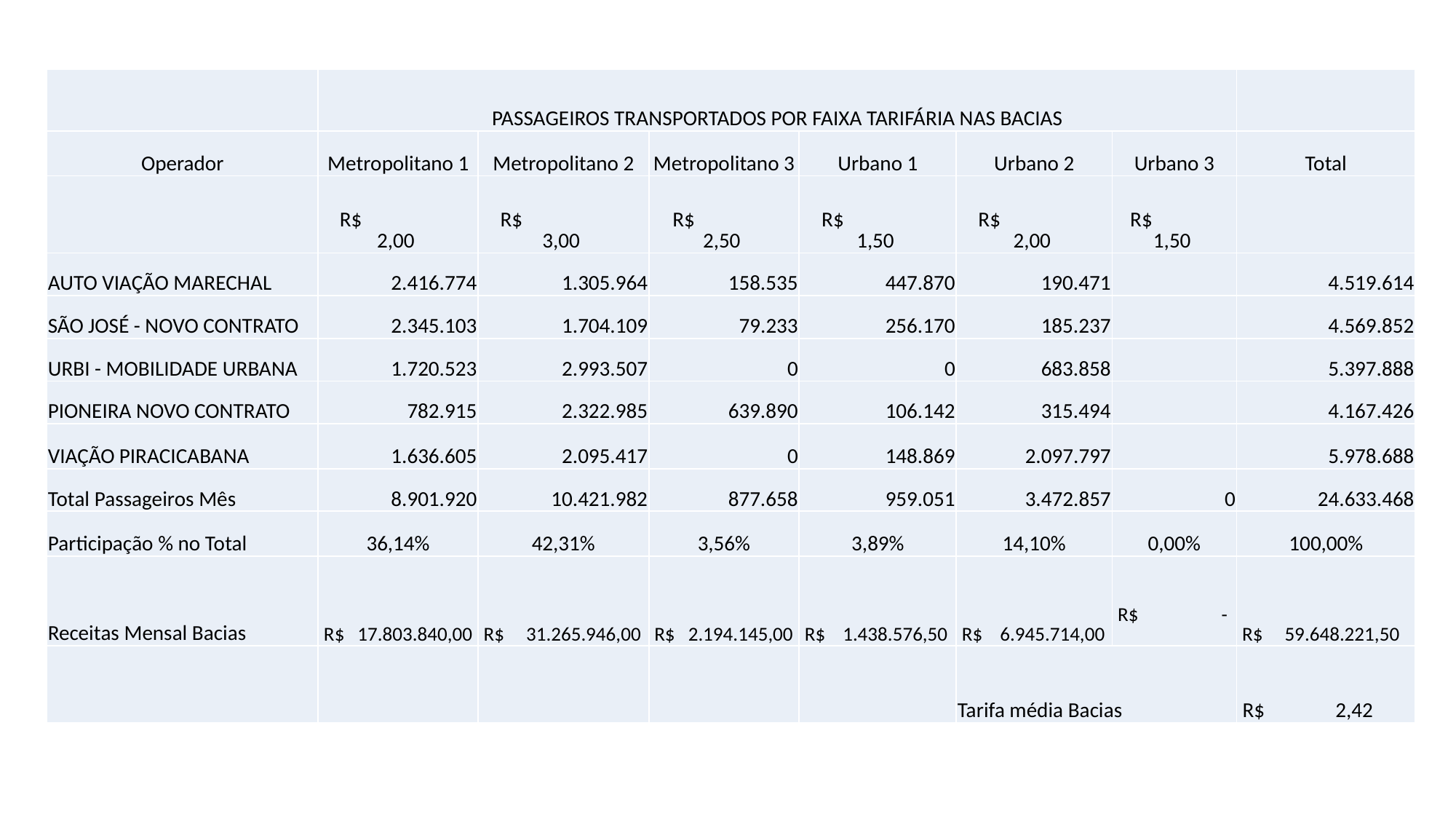

|  | PASSAGEIROS TRANSPORTADOS POR FAIXA TARIFÁRIA NAS BACIAS |  |  |  |  |  |  |
| --- | --- | --- | --- | --- | --- | --- | --- |
| Operador | Metropolitano 1 | Metropolitano 2 | Metropolitano 3 | Urbano 1 | Urbano 2 | Urbano 3 | Total |
|  | R$ 2,00 | R$ 3,00 | R$ 2,50 | R$ 1,50 | R$ 2,00 | R$ 1,50 |  |
| AUTO VIAÇÃO MARECHAL | 2.416.774 | 1.305.964 | 158.535 | 447.870 | 190.471 |  | 4.519.614 |
| SÃO JOSÉ - NOVO CONTRATO | 2.345.103 | 1.704.109 | 79.233 | 256.170 | 185.237 |  | 4.569.852 |
| URBI - MOBILIDADE URBANA | 1.720.523 | 2.993.507 | 0 | 0 | 683.858 |  | 5.397.888 |
| PIONEIRA NOVO CONTRATO | 782.915 | 2.322.985 | 639.890 | 106.142 | 315.494 |  | 4.167.426 |
| VIAÇÃO PIRACICABANA | 1.636.605 | 2.095.417 | 0 | 148.869 | 2.097.797 |  | 5.978.688 |
| Total Passageiros Mês | 8.901.920 | 10.421.982 | 877.658 | 959.051 | 3.472.857 | 0 | 24.633.468 |
| Participação % no Total | 36,14% | 42,31% | 3,56% | 3,89% | 14,10% | 0,00% | 100,00% |
| Receitas Mensal Bacias | R$ 17.803.840,00 | R$ 31.265.946,00 | R$ 2.194.145,00 | R$ 1.438.576,50 | R$ 6.945.714,00 | R$ - | R$ 59.648.221,50 |
|  |  |  |  |  | Tarifa média Bacias |  | R$ 2,42 |